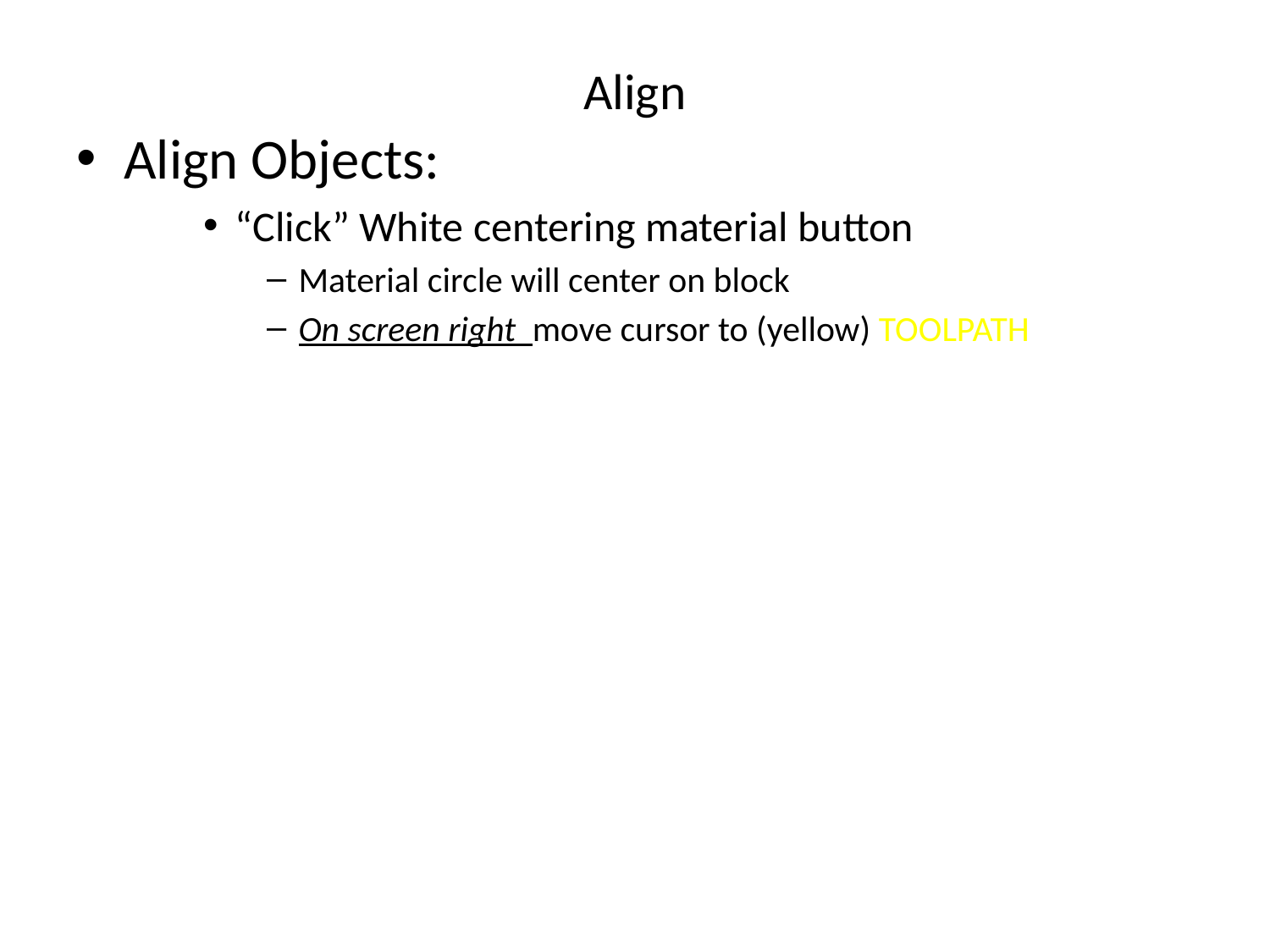

# Align
Align Objects:
“Click” White centering material button
Material circle will center on block
On screen right  move cursor to (yellow) TOOLPATH